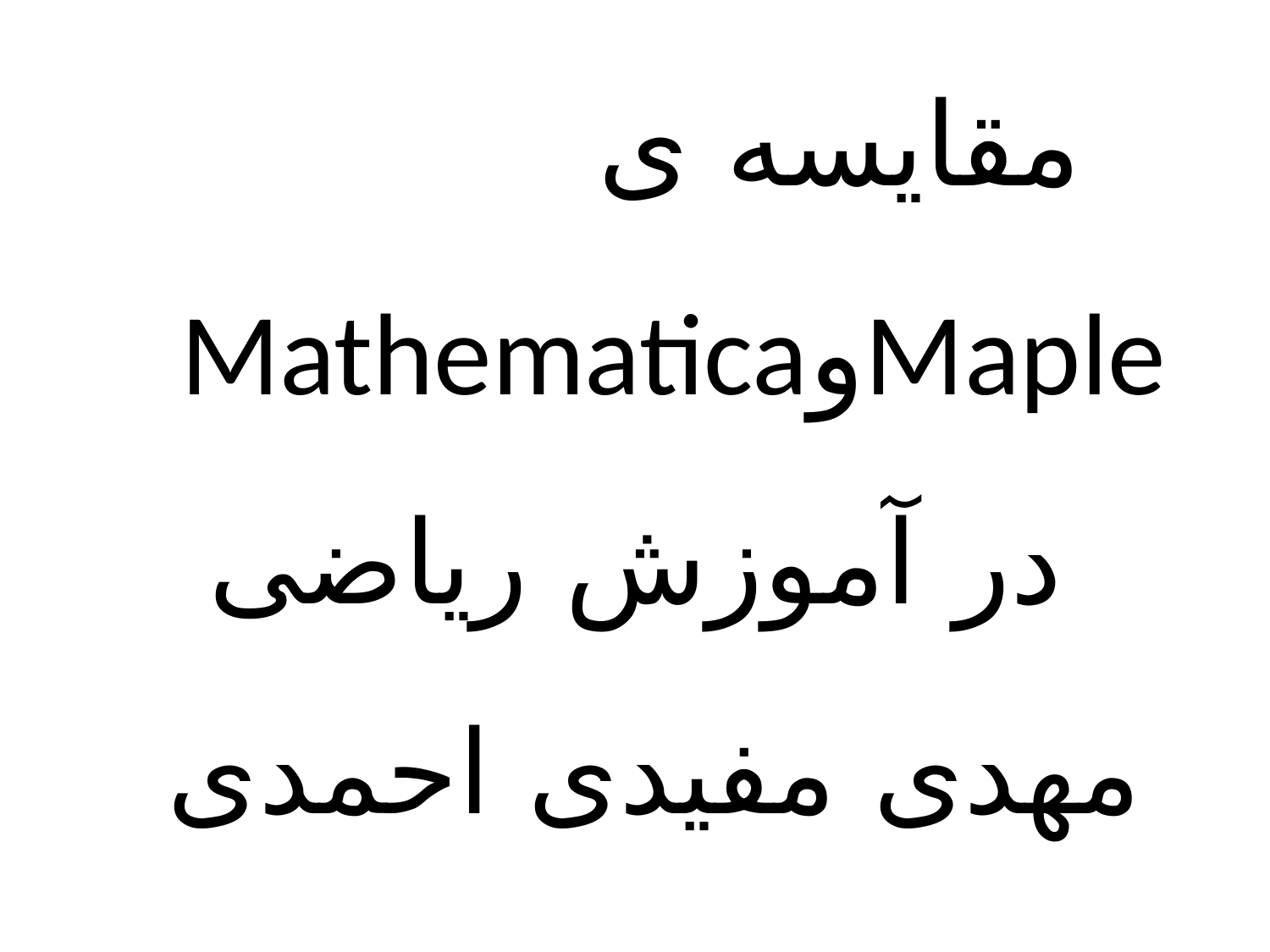

# مقایسه ی           MapleوMathematica در آموزش ریاضی مهدی مفیدی احمدی